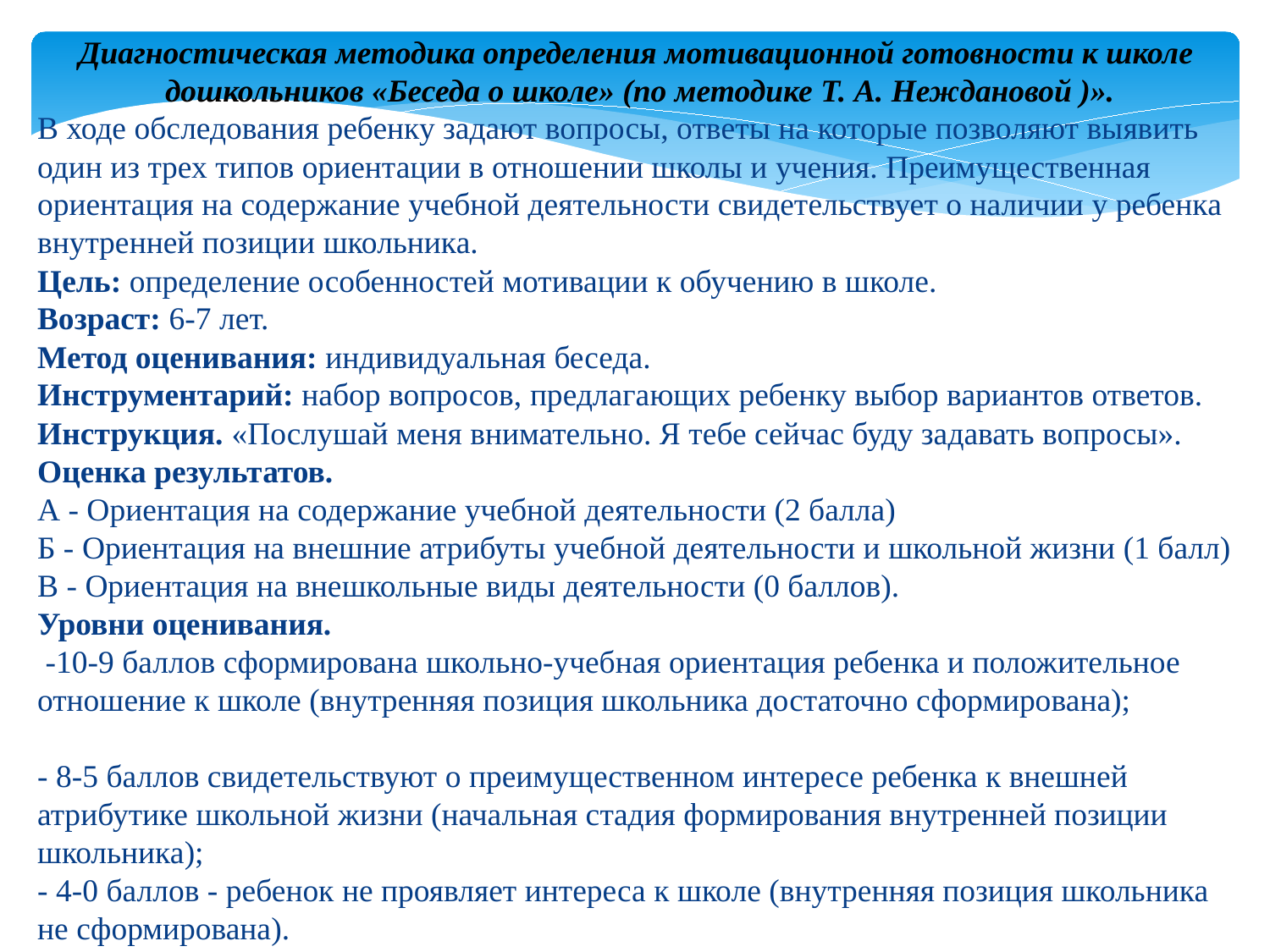

Диагностическая методика определения мотивационной готовности к школе  дошкольников «Беседа о школе» (по методике Т. А. Неждановой )».
В ходе обследования ребенку задают вопросы, ответы на которые позволяют выявить один из трех типов ориентации в отношении школы и учения. Преимущественная ориентация на содержание учебной деятельности свидетельствует о наличии у ребенка внутренней позиции школьника.
Цель: определение особенностей мотивации к обучению в школе.
Возраст: 6-7 лет.
Метод оценивания: индивидуальная беседа.
Инструментарий: набор вопросов, предлагающих ребенку выбор вариантов ответов.
Инструкция. «Послушай меня внимательно. Я тебе сейчас буду задавать вопросы».
Оценка результатов.
А - Ориентация на содержание учебной деятельности (2 балла)
Б - Ориентация на внешние атрибуты учебной деятельности и школьной жизни (1 балл)
В - Ориентация на внешкольные виды деятельности (0 баллов).
Уровни оценивания.
 -10-9 баллов сформирована школьно-учебная ориентация ребенка и положительное отношение к школе (внутренняя позиция школьника достаточно сформирована);
- 8-5 баллов свидетельствуют о преимущественном интересе ребенка к внешней атрибутике школьной жизни (начальная стадия формирования внутренней позиции школьника);
- 4-0 баллов - ребенок не проявляет интереса к школе (внутренняя позиция школьника не сформирована).